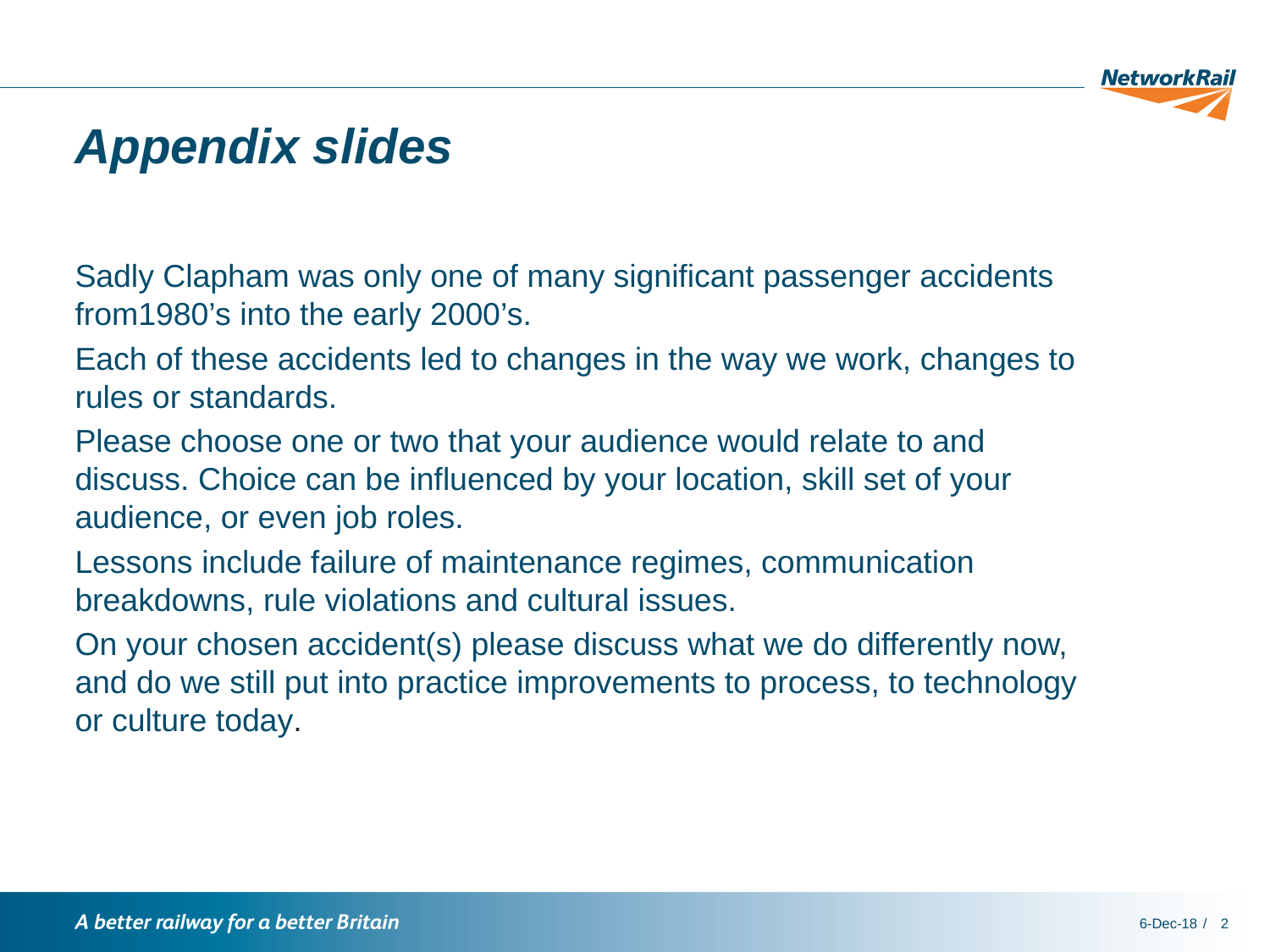

# Appendix slides
Sadly Clapham was only one of many significant passenger accidents from1980’s into the early 2000’s.
Each of these accidents led to changes in the way we work, changes to rules or standards.
Please choose one or two that your audience would relate to and discuss. Choice can be influenced by your location, skill set of your audience, or even job roles.
Lessons include failure of maintenance regimes, communication breakdowns, rule violations and cultural issues.
On your chosen accident(s) please discuss what we do differently now, and do we still put into practice improvements to process, to technology or culture today.

6-Dec-18
2